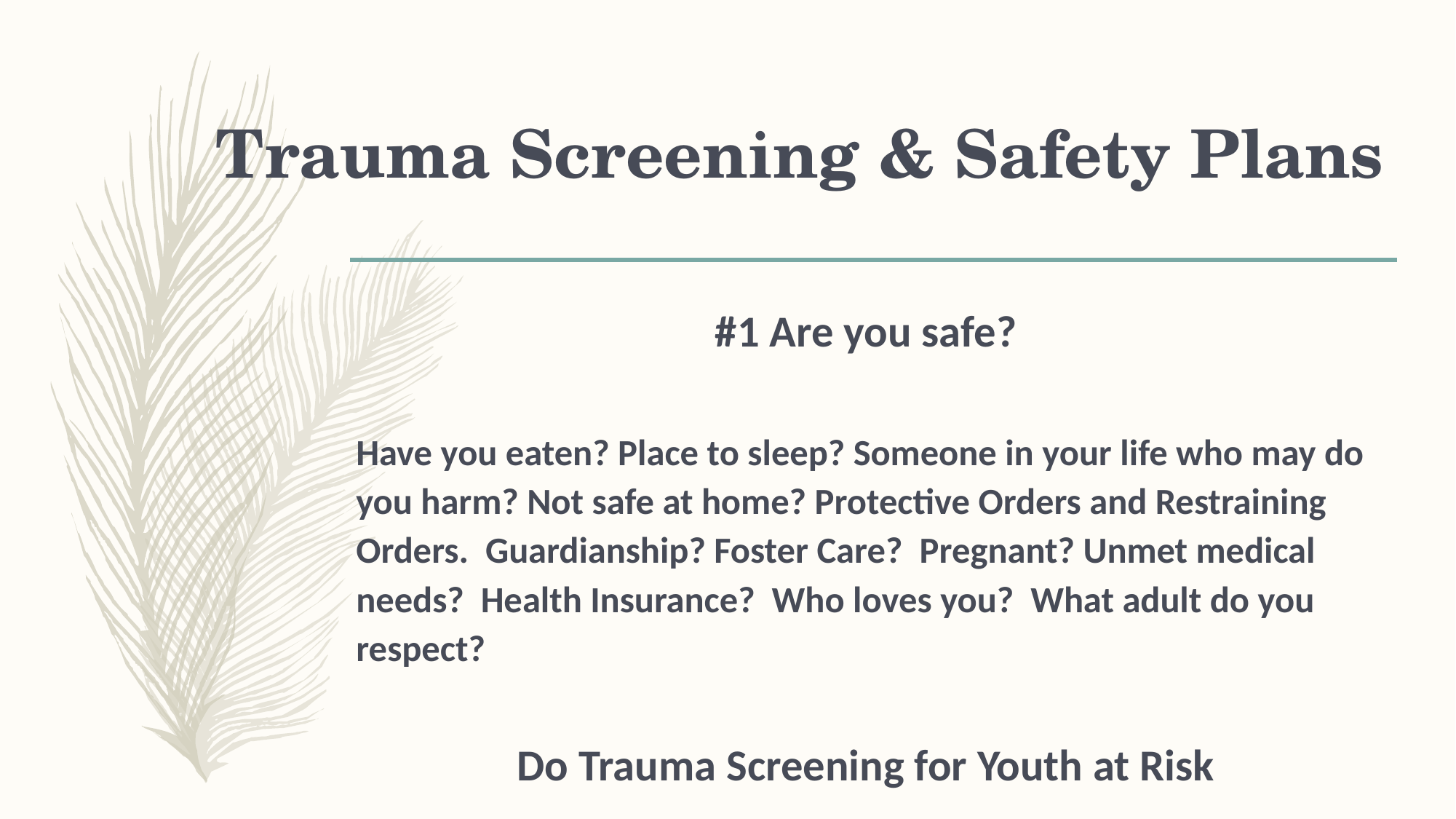

# Trauma Screening & Safety Plans
#1 Are you safe?

Have you eaten? Place to sleep? Someone in your life who may do you harm? Not safe at home? Protective Orders and Restraining Orders.  Guardianship? Foster Care?  Pregnant? Unmet medical needs?  Health Insurance?  Who loves you?  What adult do you respect?

Do Trauma Screening for Youth at Risk